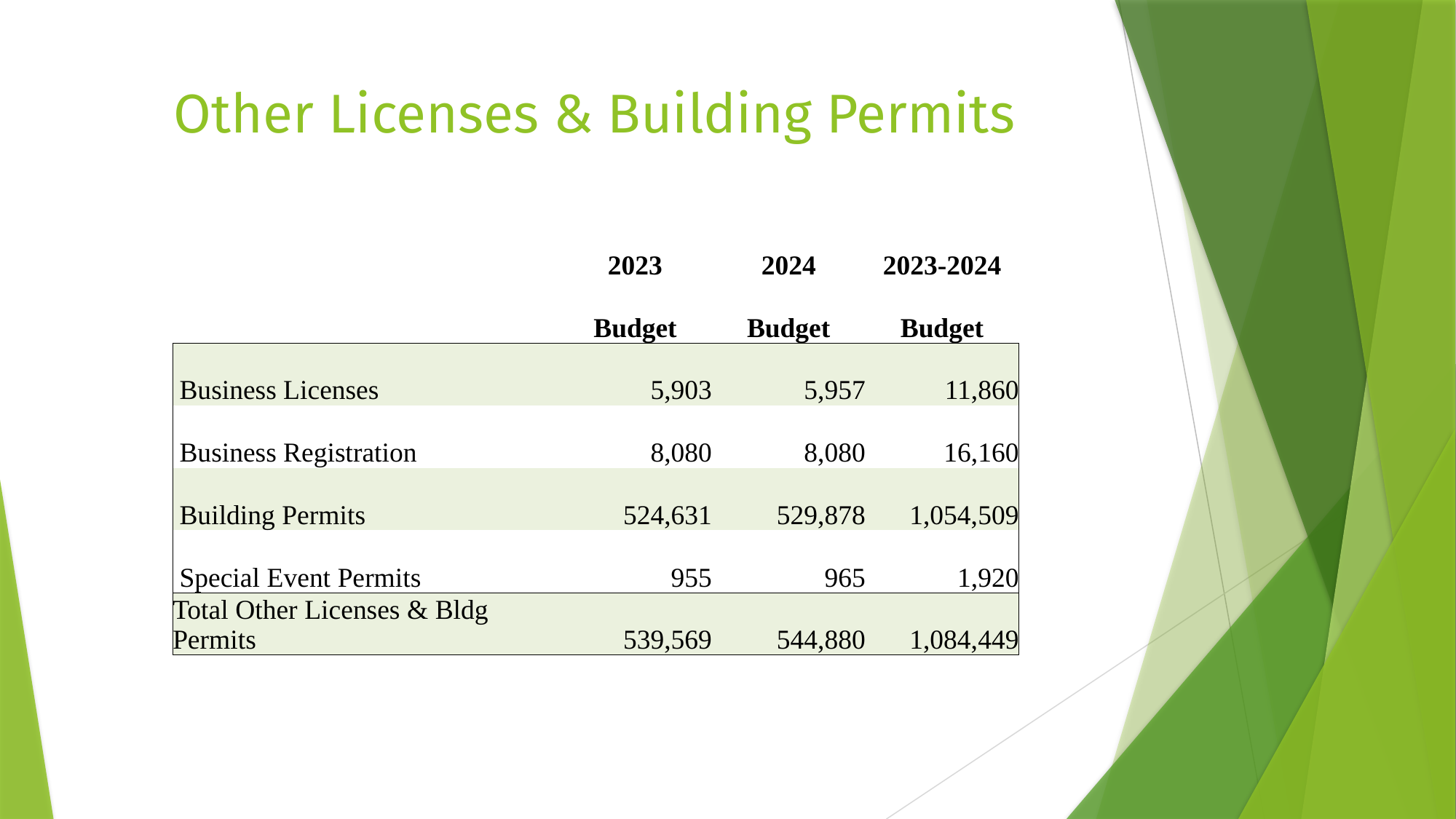

# Other Licenses & Building Permits
|  |  | 2023 | 2024 | 2023-2024 |
| --- | --- | --- | --- | --- |
|  |  | Budget | Budget | Budget |
| Business Licenses |  | 5,903 | 5,957 | 11,860 |
| Business Registration |  | 8,080 | 8,080 | 16,160 |
| Building Permits |  | 524,631 | 529,878 | 1,054,509 |
| Special Event Permits |  | 955 | 965 | 1,920 |
| Total Other Licenses & Bldg Permits |  | 539,569 | 544,880 | 1,084,449 |